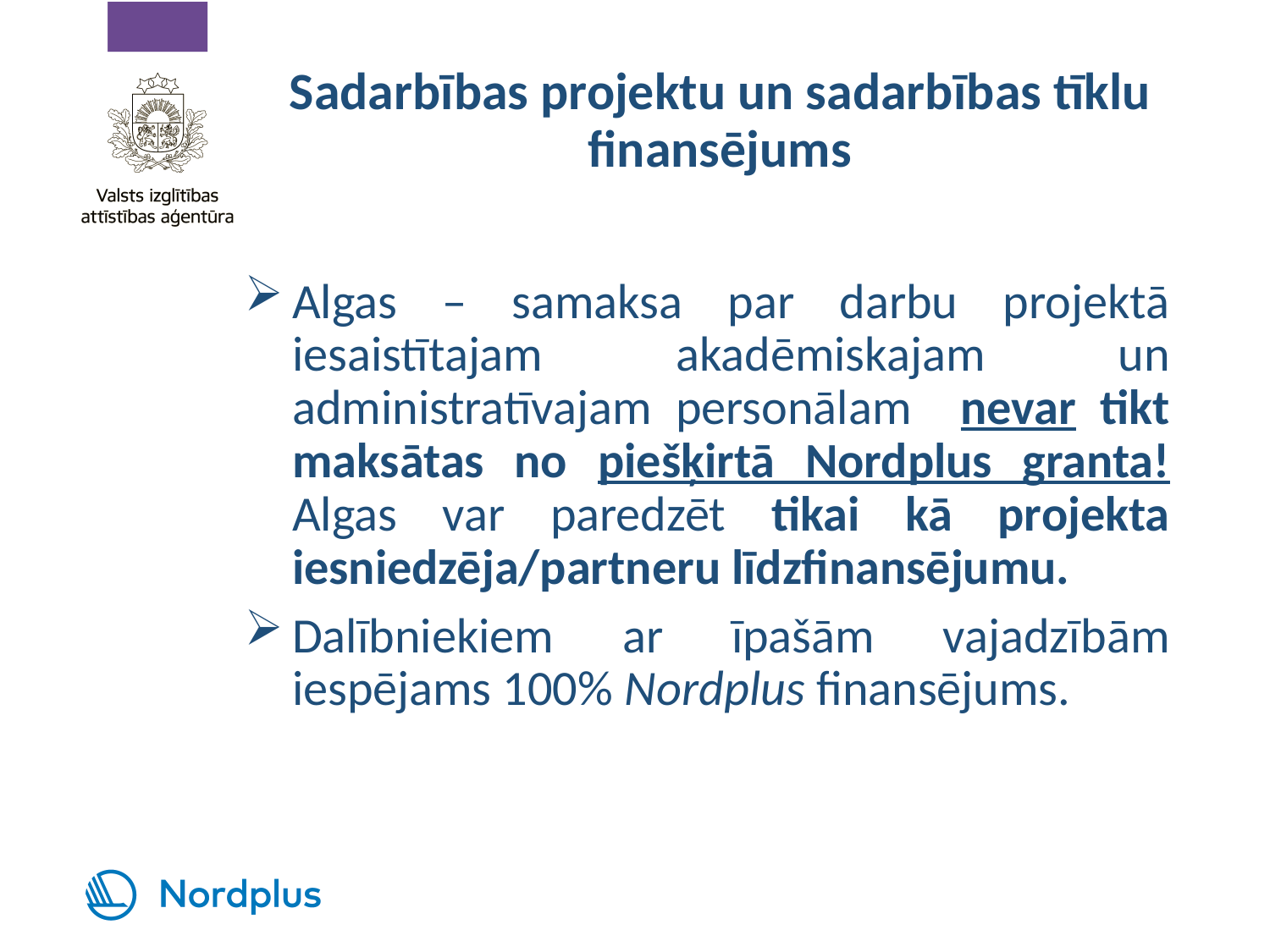

# Sadarbības projektu un sadarbības tīklu finansējums

Algas – samaksa par darbu projektā iesaistītajam akadēmiskajam un administratīvajam personālam  nevar tikt maksātas no piešķirtā Nordplus granta! Algas var paredzēt tikai kā projekta iesniedzēja/partneru līdzfinansējumu.
Dalībniekiem ar īpašām vajadzībām iespējams 100% Nordplus finansējums.